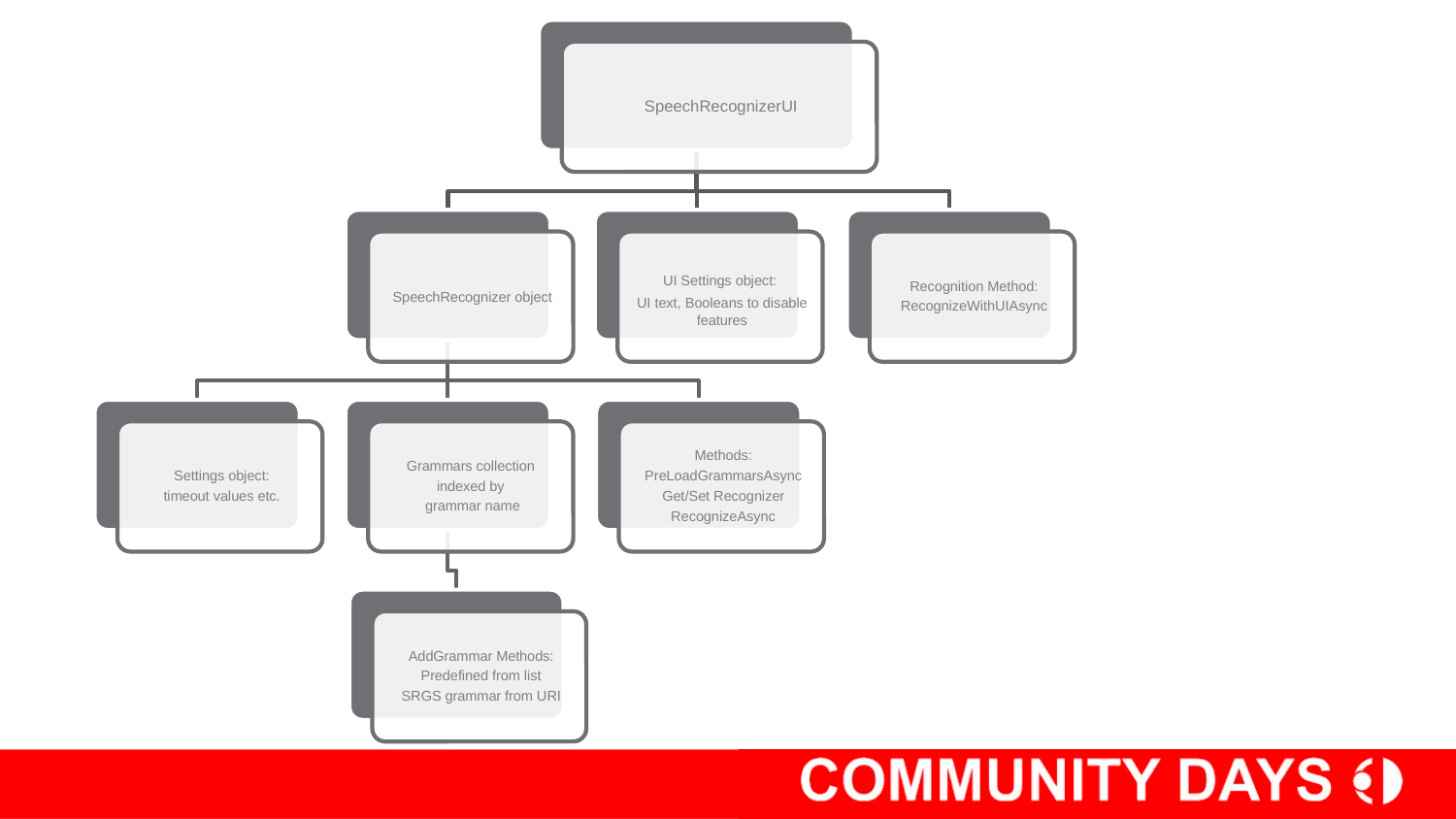

SpeechRecognizerUI
SpeechRecognizer object
Settings object:
timeout values etc.
Grammars collection
indexed by
grammar name
AddGrammar Methods:
Predefined from list
SRGS grammar from URI
Methods:
PreLoadGrammarsAsync
Get/Set Recognizer
RecognizeAsync

UI Settings object:
UI text, Booleans to disable features

Recognition Method:
RecognizeWithUIAsync